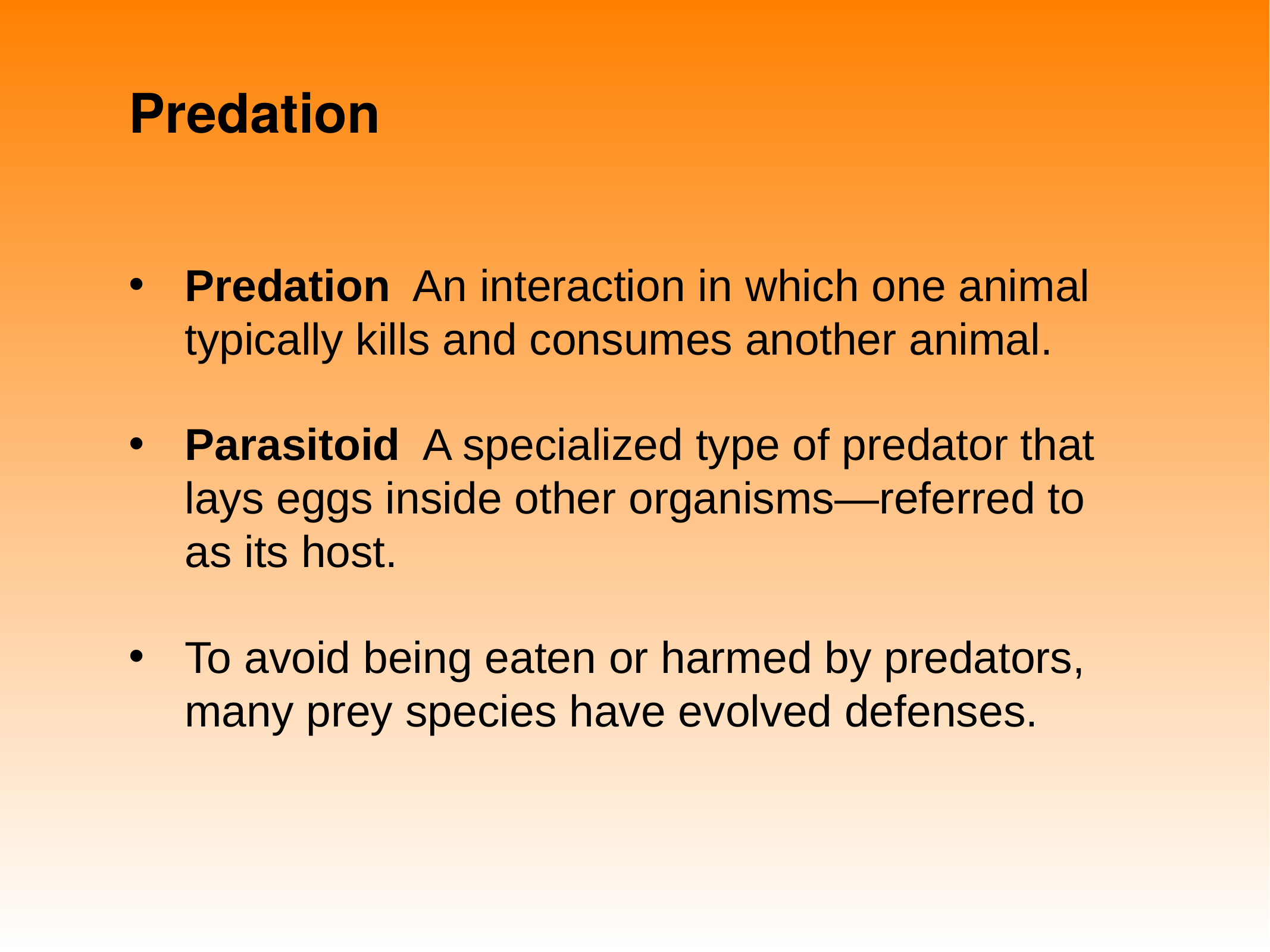

# Predation
Predation  An interaction in which one animal typically kills and consumes another animal.
Parasitoid  A specialized type of predator that lays eggs inside other organisms—referred to as its host.
To avoid being eaten or harmed by predators, many prey species have evolved defenses.